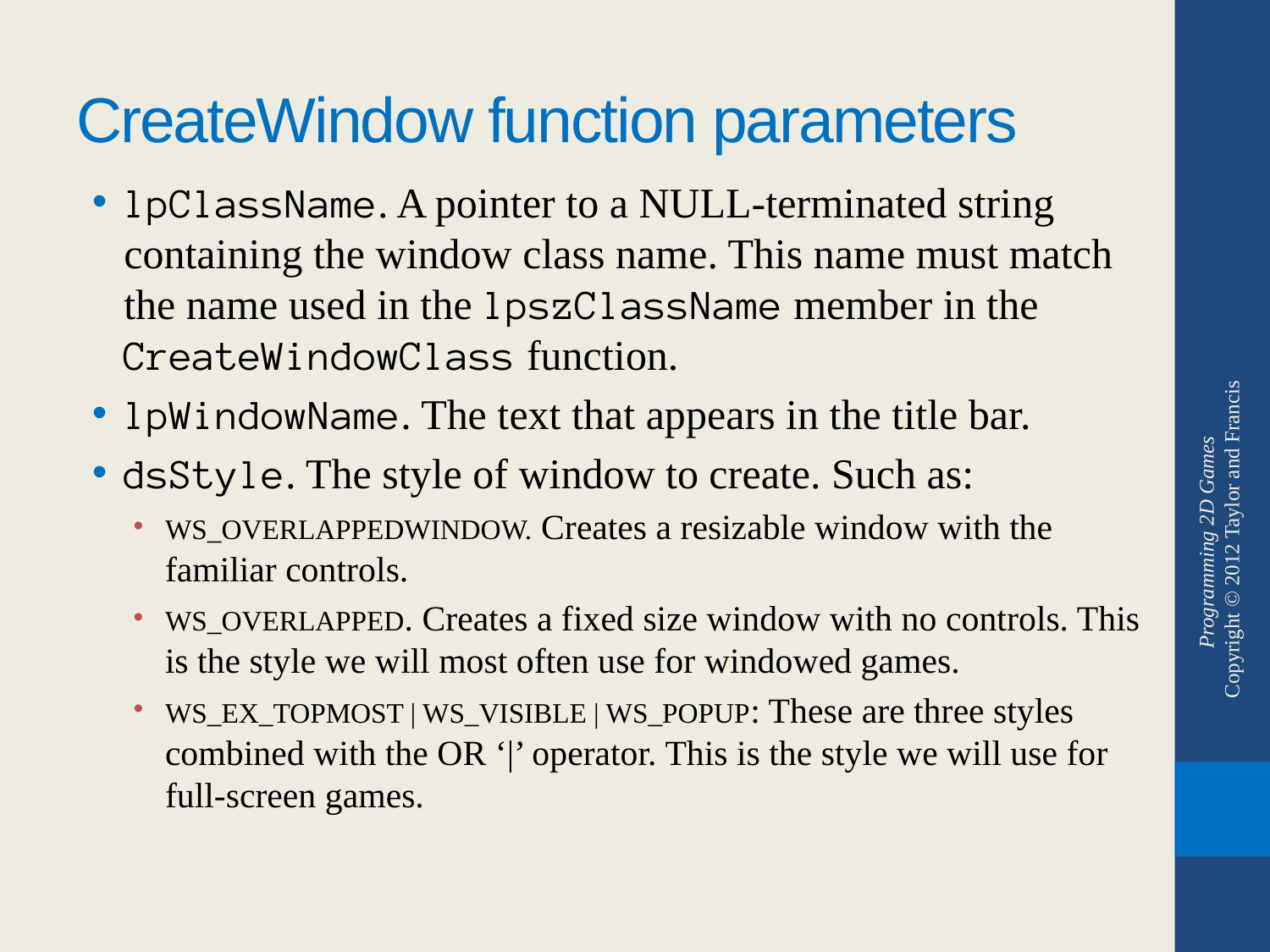

# CreateWindow function parameters
lpClassName. A pointer to a NULL-terminated string containing the window class name. This name must match the name used in the lpszClassName member in the CreateWindowClass function.
lpWindowName. The text that appears in the title bar.
dsStyle. The style of window to create. Such as:
WS_OVERLAPPEDWINDOW. Creates a resizable window with the familiar controls.
WS_OVERLAPPED. Creates a fixed size window with no controls. This is the style we will most often use for windowed games.
WS_EX_TOPMOST | WS_VISIBLE | WS_POPUP: These are three styles combined with the OR ‘|’ operator. This is the style we will use for full-screen games.
Programming 2D Games
Copyright © 2012 Taylor and Francis